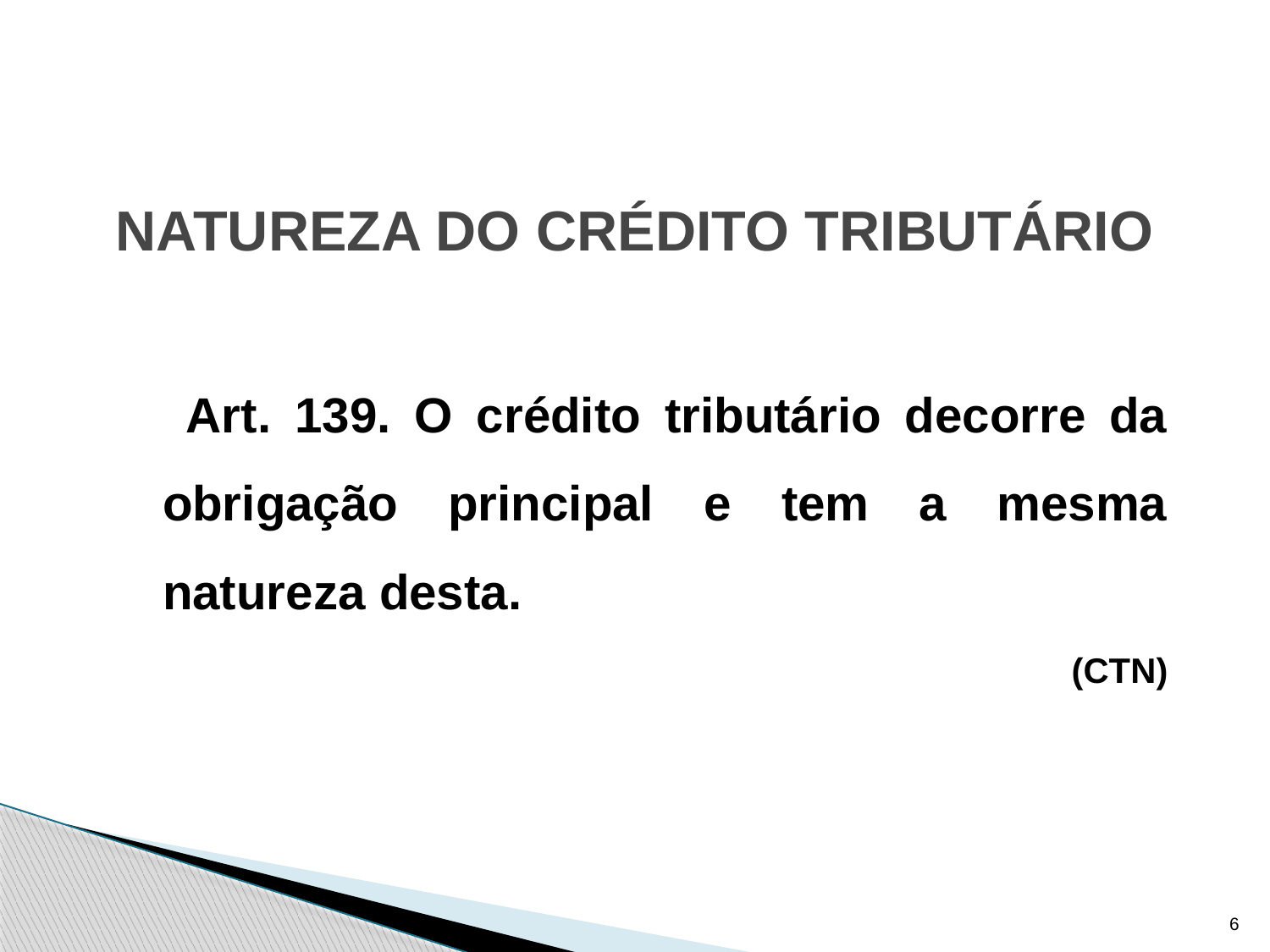

NATUREZA DO CRÉDITO TRIBUTÁRIO
	 Art. 139. O crédito tributário decorre da obrigação principal e tem a mesma natureza desta.
(CTN)

6